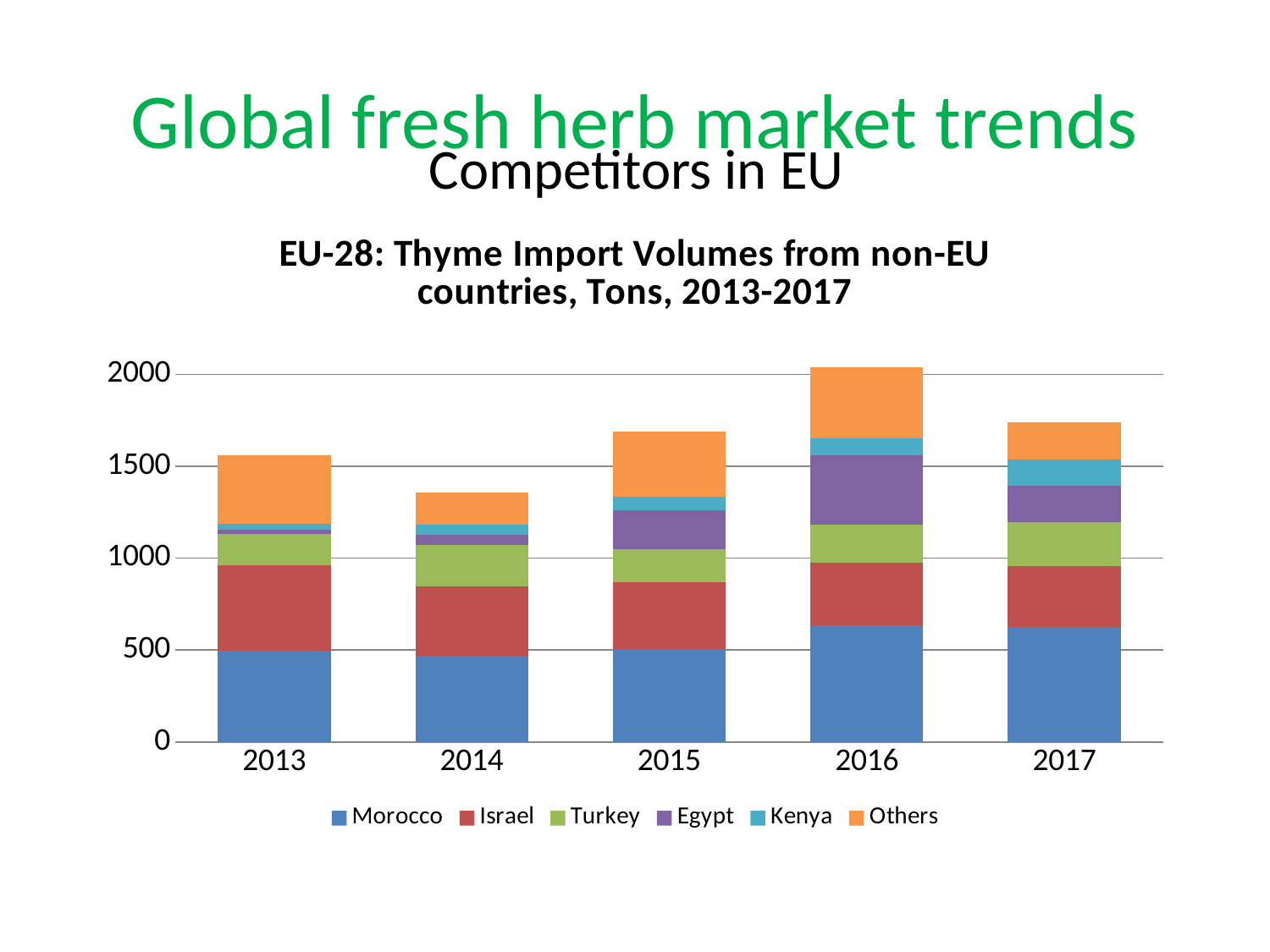

# Global fresh herb market trends
Competitors in EU

### Chart: EU-28: Thyme Import Volumes from non-EU countries, Tons, 2013-2017

| Category | Morocco | Israel | Turkey | Egypt | Kenya | Others |
|---|---|---|---|---|---|---|
| 2013 | 498.044 | 463.259 | 170.23 | 21.884 | 31.94 | 376.03800000000007 |
| 2014 | 469.266 | 378.273 | 225.675 | 51.251 | 56.322 | 177.61600000000013 |
| 2015 | 503.479 | 364.774 | 179.619 | 214.421 | 70.186 | 354.2040000000004 |
| 2016 | 633.143 | 343.537 | 204.821 | 379.666 | 91.942 | 385.66699999999975 |
| 2017 | 624.395 | 331.917 | 241.641 | 196.934 | 140.0 | 206.41199999999924 |